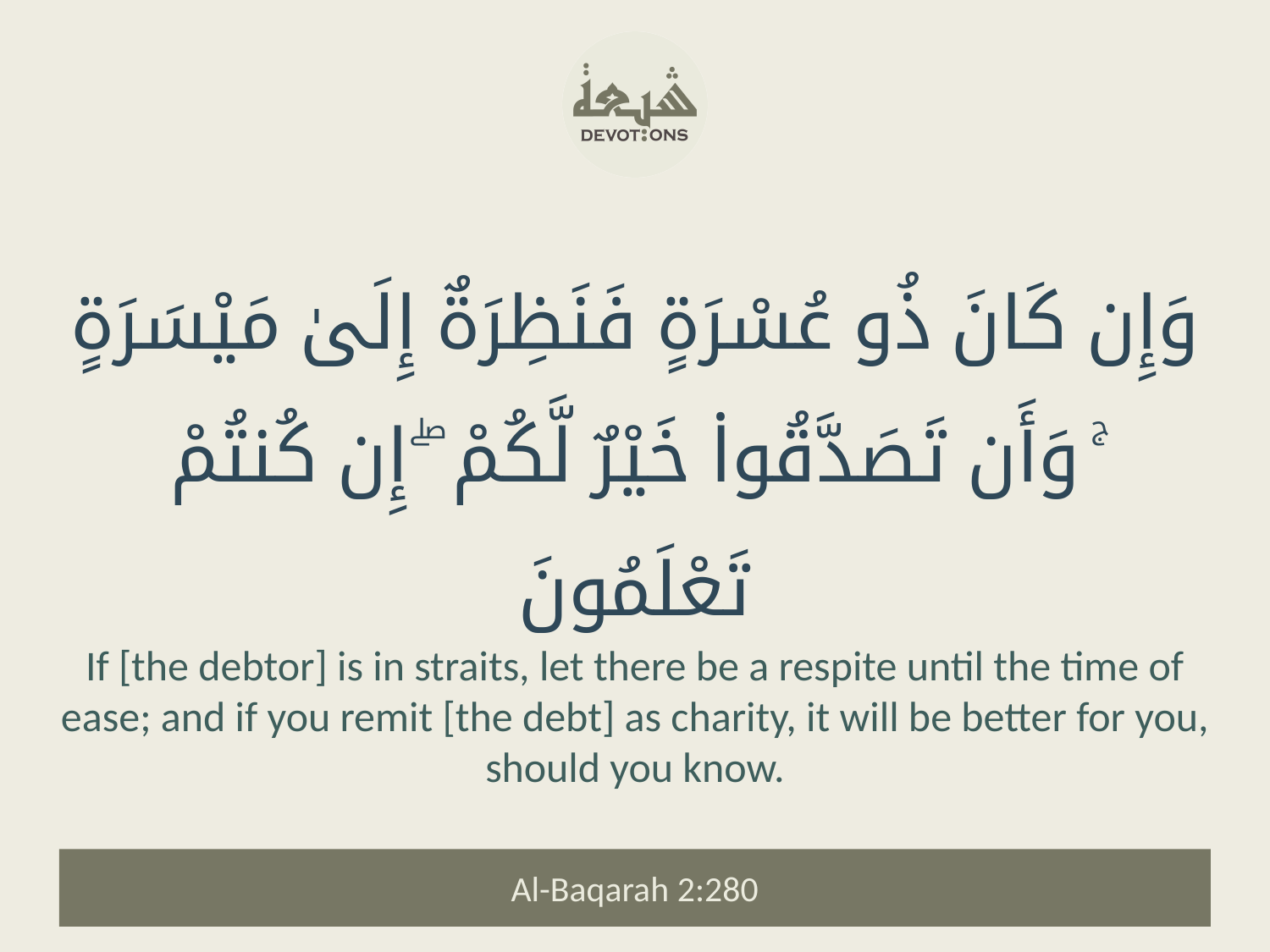

وَإِن كَانَ ذُو عُسْرَةٍ فَنَظِرَةٌ إِلَىٰ مَيْسَرَةٍ ۚ وَأَن تَصَدَّقُوا۟ خَيْرٌ لَّكُمْ ۖ إِن كُنتُمْ تَعْلَمُونَ
If [the debtor] is in straits, let there be a respite until the time of ease; and if you remit [the debt] as charity, it will be better for you, should you know.
Al-Baqarah 2:280